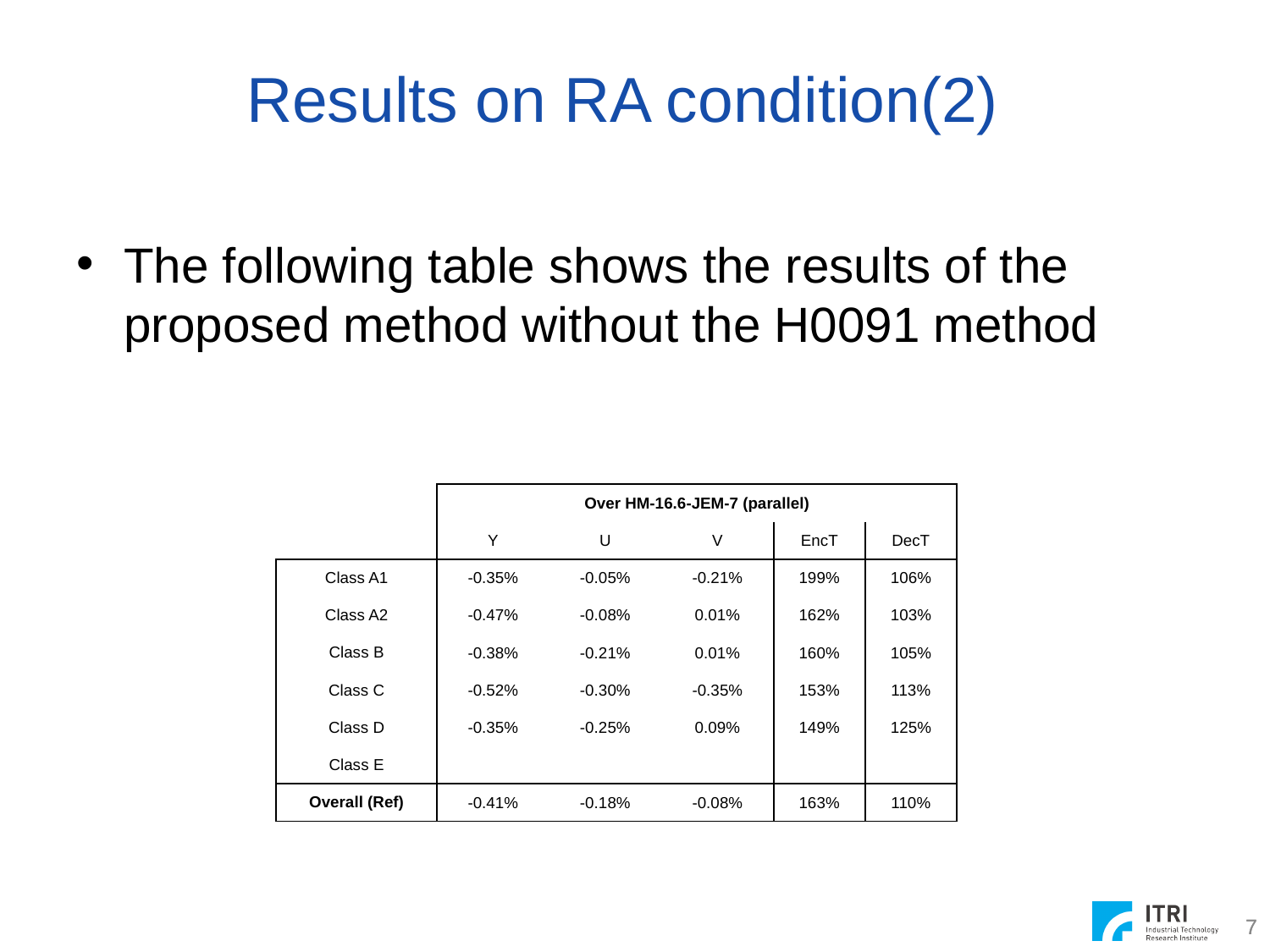

# Results on RA condition(2)
The following table shows the results of the proposed method without the H0091 method

|  | Over HM-16.6-JEM-7 (parallel) |  |  |  |  |
| --- | --- | --- | --- | --- | --- |
|  | Y | U | V | EncT | DecT |
| Class A1 | -0.35% | -0.05% | -0.21% | 199% | 106% |
| Class A2 | -0.47% | -0.08% | 0.01% | 162% | 103% |
| Class B | -0.38% | -0.21% | 0.01% | 160% | 105% |
| Class C | -0.52% | -0.30% | -0.35% | 153% | 113% |
| Class D | -0.35% | -0.25% | 0.09% | 149% | 125% |
| Class E |  |  |  |  |  |
| Overall (Ref) | -0.41% | -0.18% | -0.08% | 163% | 110% |
7